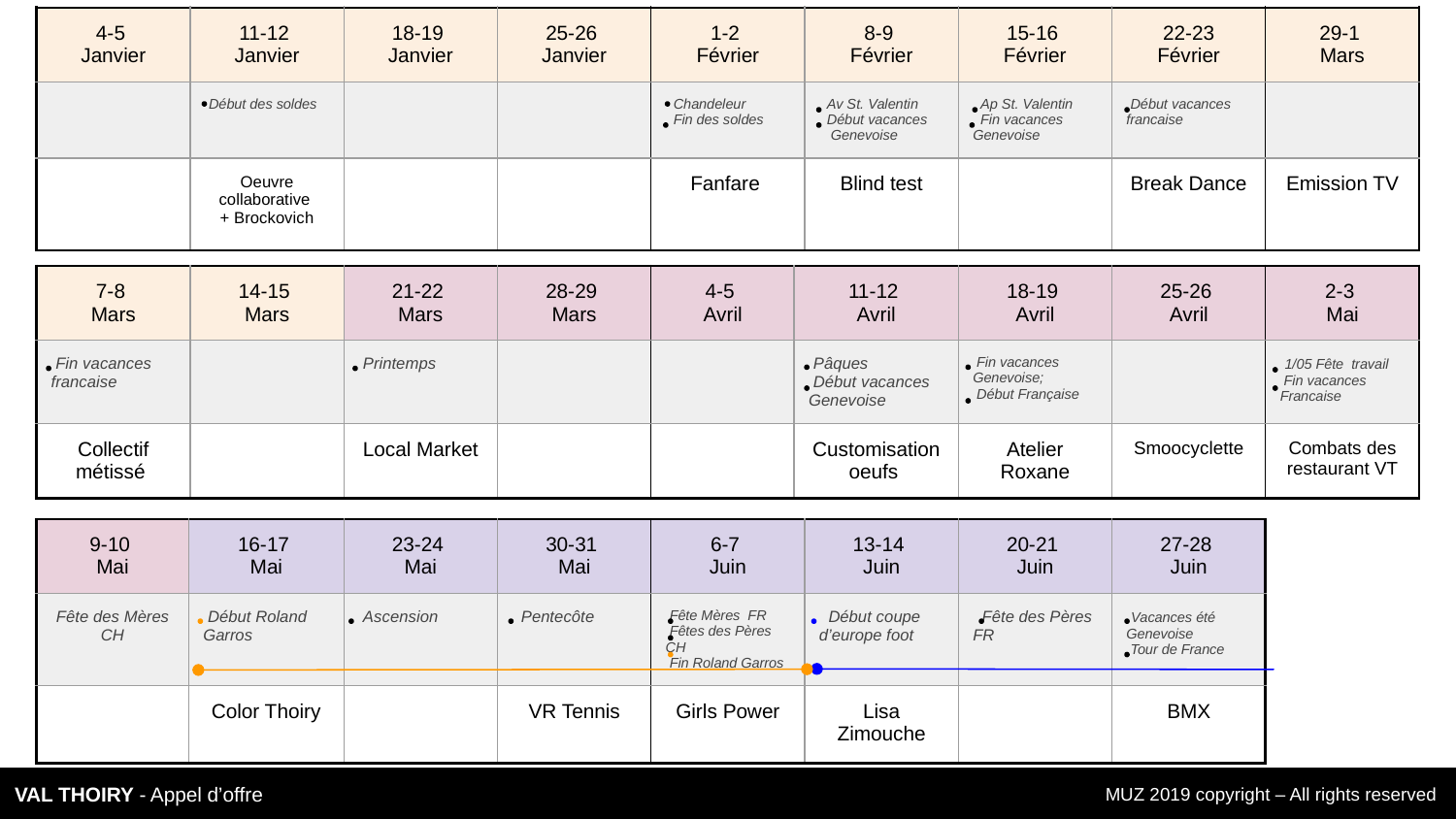

| 4-5 Janvier | 11-12 Janvier | 18-19 Janvier | 25-26 Janvier | 1-2 Février | 8-9 Février | 15-16 Février | 22-23 Février | 29-1 Mars |
| --- | --- | --- | --- | --- | --- | --- | --- | --- |
|  | Début des soldes |  |  | Chandeleur Fin des soldes | Av St. Valentin Début vacances Genevoise | Ap St. Valentin Fin vacances Genevoise | Début vacances francaise |  |
|  | Oeuvre collaborative + Brockovich |  |  | Fanfare | Blind test |  | Break Dance | Emission TV |

| 7-8 Mars | 14-15 Mars | 21-22 Mars | 28-29 Mars | 4-5 Avril | 11-12 Avril | 18-19 Avril | 25-26 Avril | 2-3 Mai |
| --- | --- | --- | --- | --- | --- | --- | --- | --- |
| Fin vacances francaise |  | Printemps |  |  | Pâques Début vacances Genevoise | Fin vacances Genevoise; Début Française |  | 1/05 Fête travail Fin vacances Francaise |
| Collectif métissé |  | Local Market |  |  | Customisation oeufs | Atelier Roxane | Smoocyclette | Combats des restaurant VT |

| 9-10 Mai | 16-17 Mai | 23-24 Mai | 30-31 Mai | 6-7 Juin | 13-14 Juin | 20-21 Juin | 27-28 Juin |
| --- | --- | --- | --- | --- | --- | --- | --- |
| Fête des Mères CH | Début Roland Garros | Ascension | Pentecôte | Fête Mères FR Fêtes des Pères CH Fin Roland Garros | Début coupe d’europe foot | Fête des Pères FR | Vacances été Genevoise Tour de France |
|  | Color Thoiry |  | VR Tennis | Girls Power | Lisa Zimouche |  | BMX |